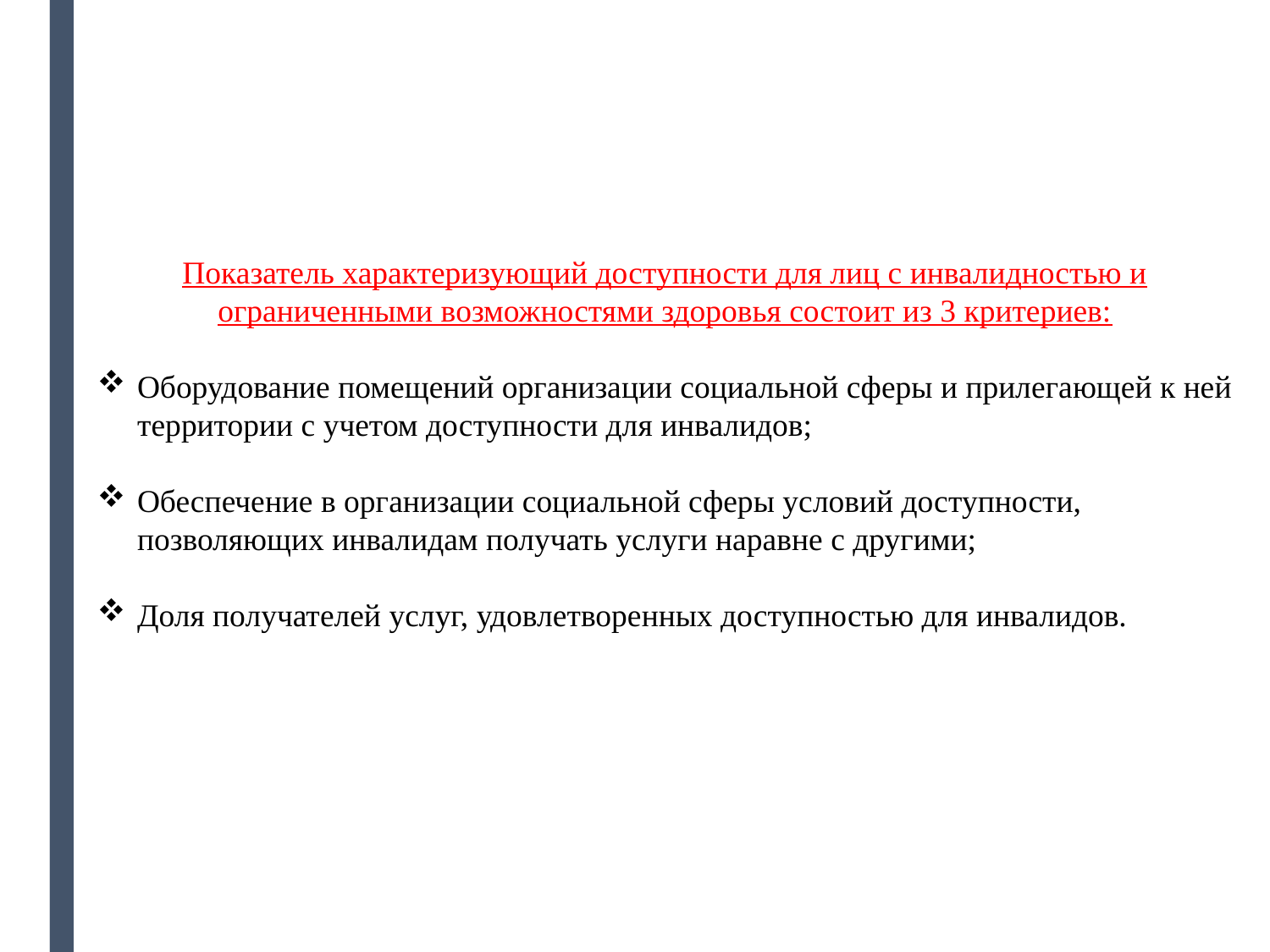

Показатель характеризующий доступности для лиц с инвалидностью и ограниченными возможностями здоровья состоит из 3 критериев:

Оборудование помещений организации социальной сферы и прилегающей к ней территории с учетом доступности для инвалидов;

Обеспечение в организации социальной сферы условий доступности, позволяющих инвалидам получать услуги наравне с другими;

Доля получателей услуг, удовлетворенных доступностью для инвалидов.